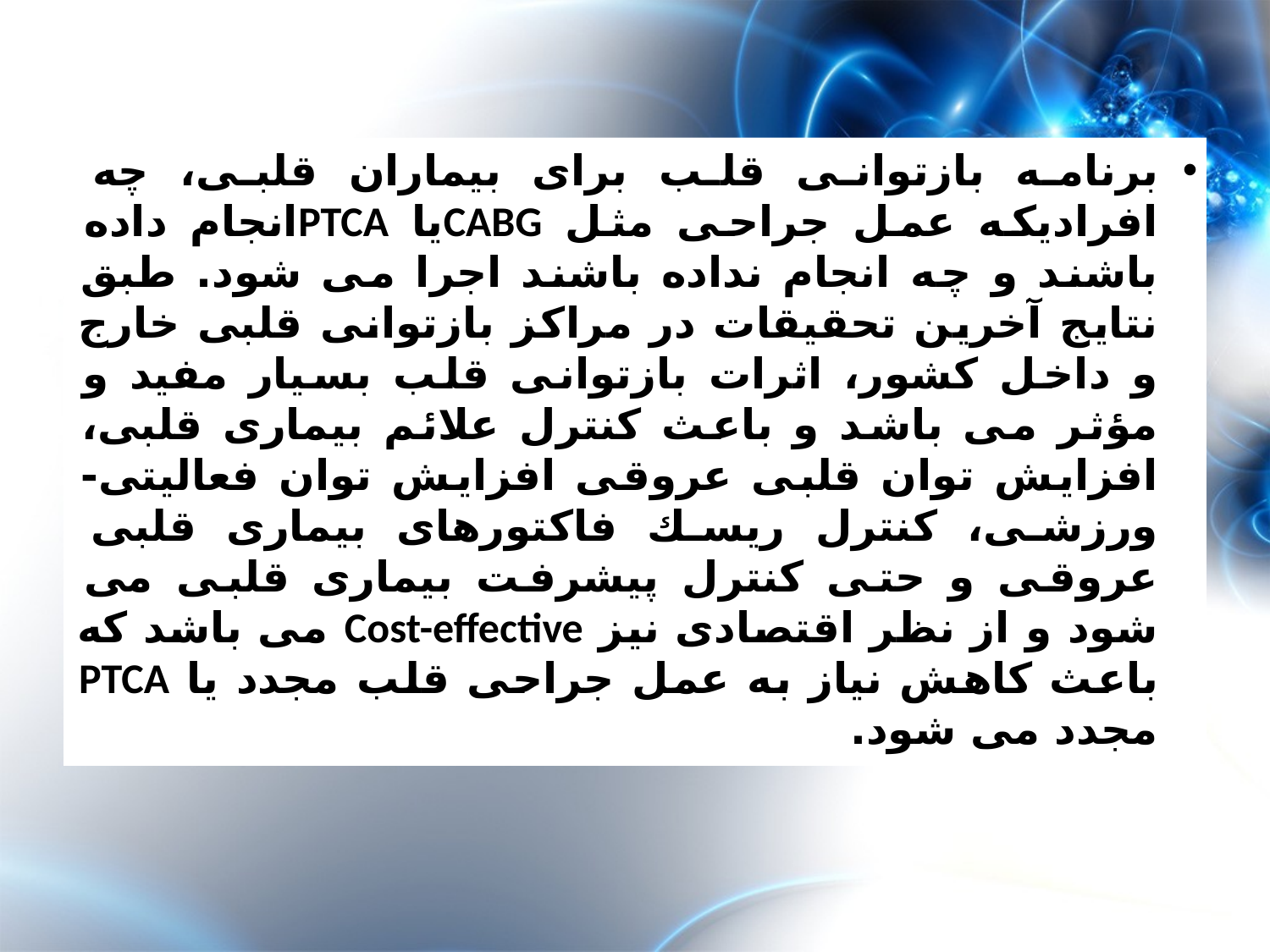

برنامه بازتوانی قلب برای بیماران قلبی، چه افرادیكه عمل جراحی مثل CABGیا PTCAانجام داده باشند و چه انجام نداده باشند اجرا می شود. طبق نتایج آخرین تحقیقات در مراكز بازتوانی قلبی خارج و داخل كشور، اثرات بازتوانی قلب بسیار مفید و مؤثر می باشد و باعث كنترل علائم بیماری قلبی، افزایش توان قلبی عروقی افزایش توان فعالیتی- ورزشی، كنترل ریسك فاكتورهای بیماری قلبی عروقی و حتی كنترل پیشرفت بیماری قلبی می شود و از نظر اقتصادی نیز Cost-effective می باشد كه باعث كاهش نیاز به عمل جراحی قلب مجدد یا PTCA مجدد می شود.